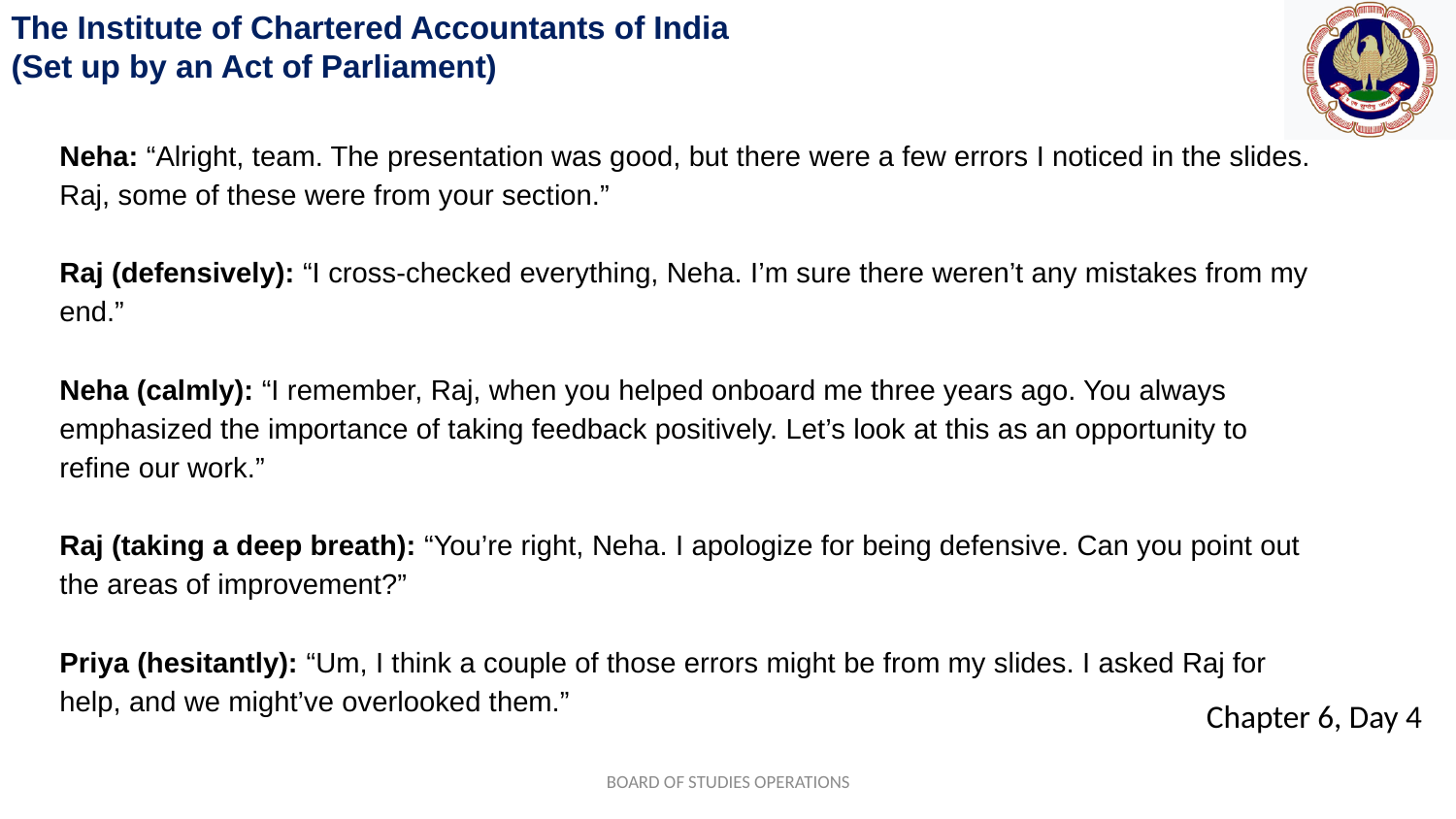

Neha: “Alright, team. The presentation was good, but there were a few errors I noticed in the slides. Raj, some of these were from your section.”

Raj (defensively): “I cross-checked everything, Neha. I’m sure there weren’t any mistakes from my end.”

Neha (calmly): “I remember, Raj, when you helped onboard me three years ago. You always emphasized the importance of taking feedback positively. Let’s look at this as an opportunity to refine our work.”

Raj (taking a deep breath): “You’re right, Neha. I apologize for being defensive. Can you point out the areas of improvement?”

Priya (hesitantly): “Um, I think a couple of those errors might be from my slides. I asked Raj for help, and we might’ve overlooked them.”

BOARD OF STUDIES OPERATIONS